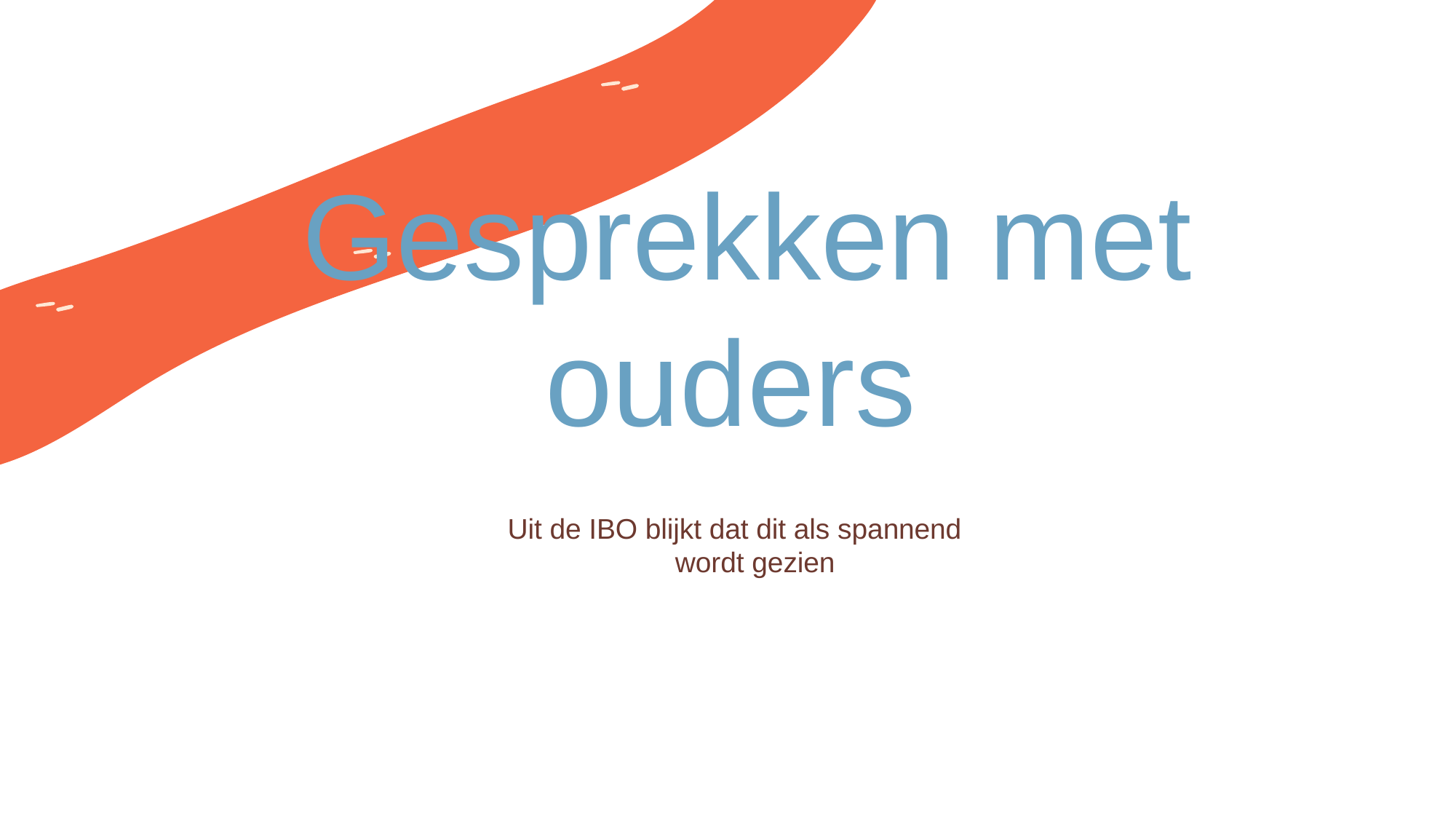

# Gesprekken met ouders
Uit de IBO blijkt dat dit als spannend wordt gezien